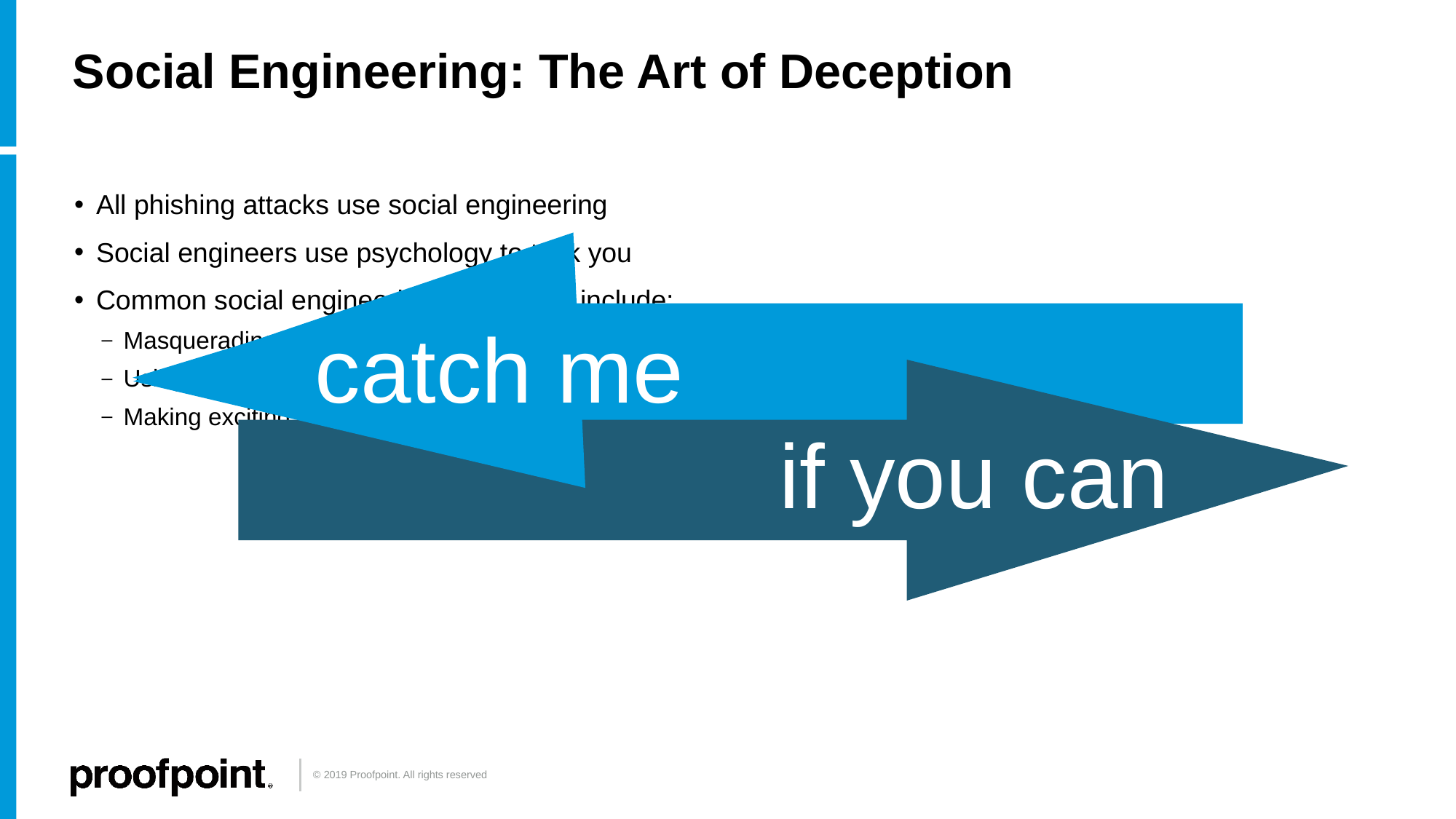

# Social Engineering: The Art of Deception

All phishing attacks use social engineering
Social engineers use psychology to trick you
Common social engineering techniques include:
Masquerading as someone you know
Using scare tactics
Making exciting promises

catch me

if you can
© 2019 Proofpoint. All rights reserved